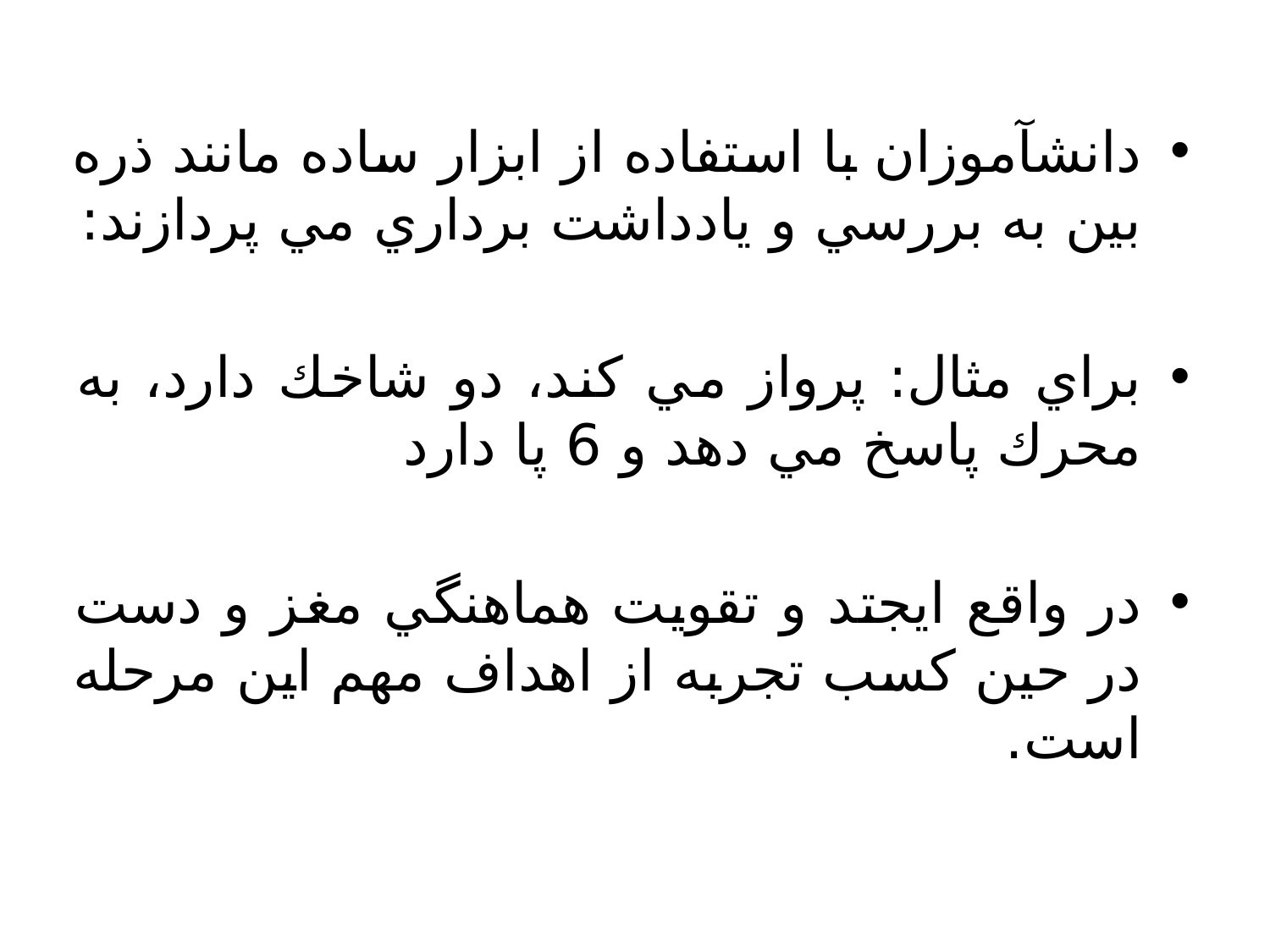

دانشآموزان با استفاده از ابزار ساده مانند ذره بين به بررسي و يادداشت برداري مي پردازند:

براي مثال: پرواز مي كند، دو شاخك دارد، به محرك پاسخ مي دهد و 6 پا دارد

در واقع ايجتد و تقويت هماهنگي مغز و دست در حين كسب تجربه از اهداف مهم اين مرحله است.